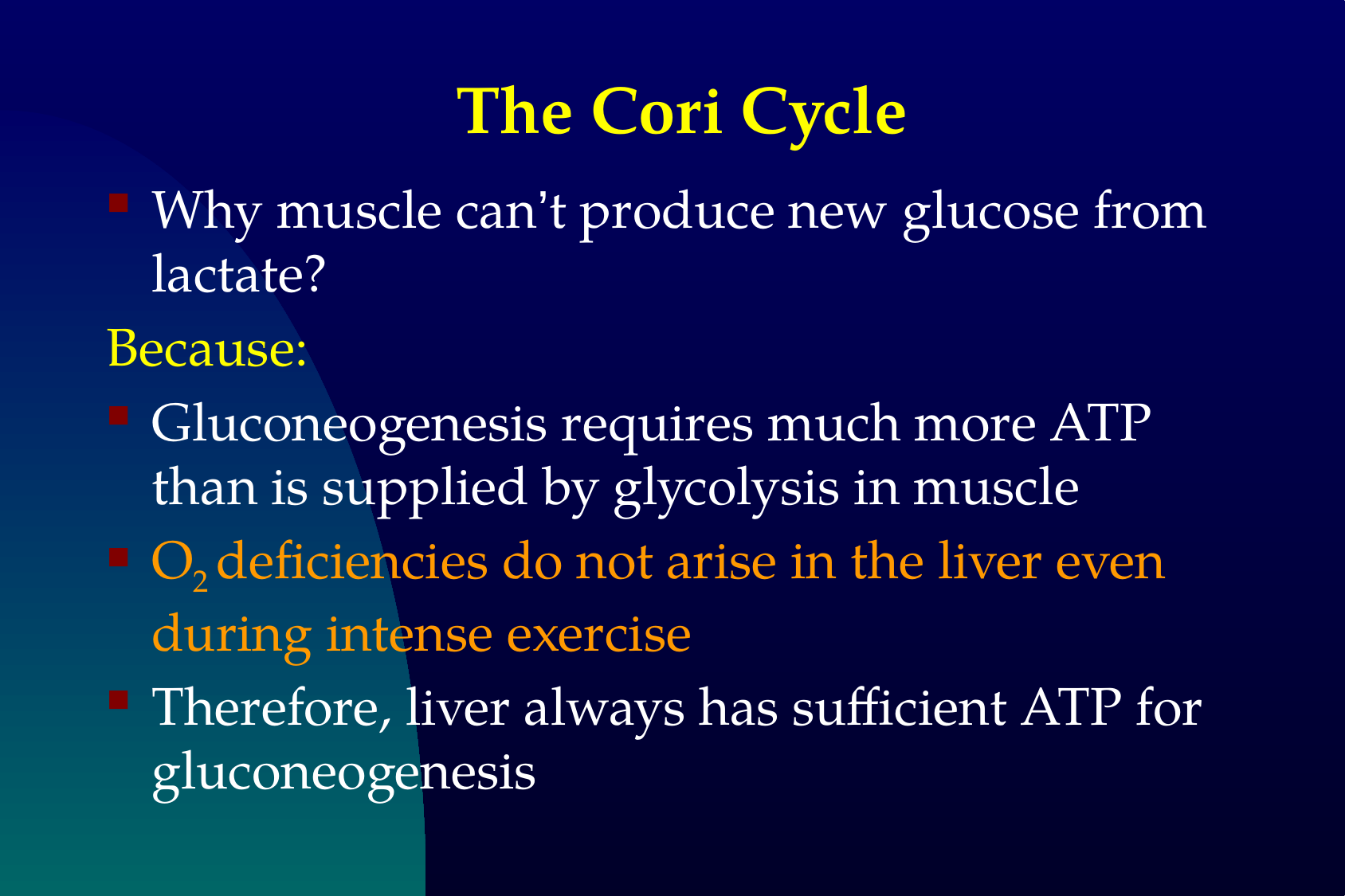

# The Cori Cycle
Why muscle can’t produce new glucose from lactate?
Because:
Gluconeogenesis requires much more ATP than is supplied by glycolysis in muscle
O2 deficiencies do not arise in the liver even during intense exercise
Therefore, liver always has sufficient ATP for gluconeogenesis